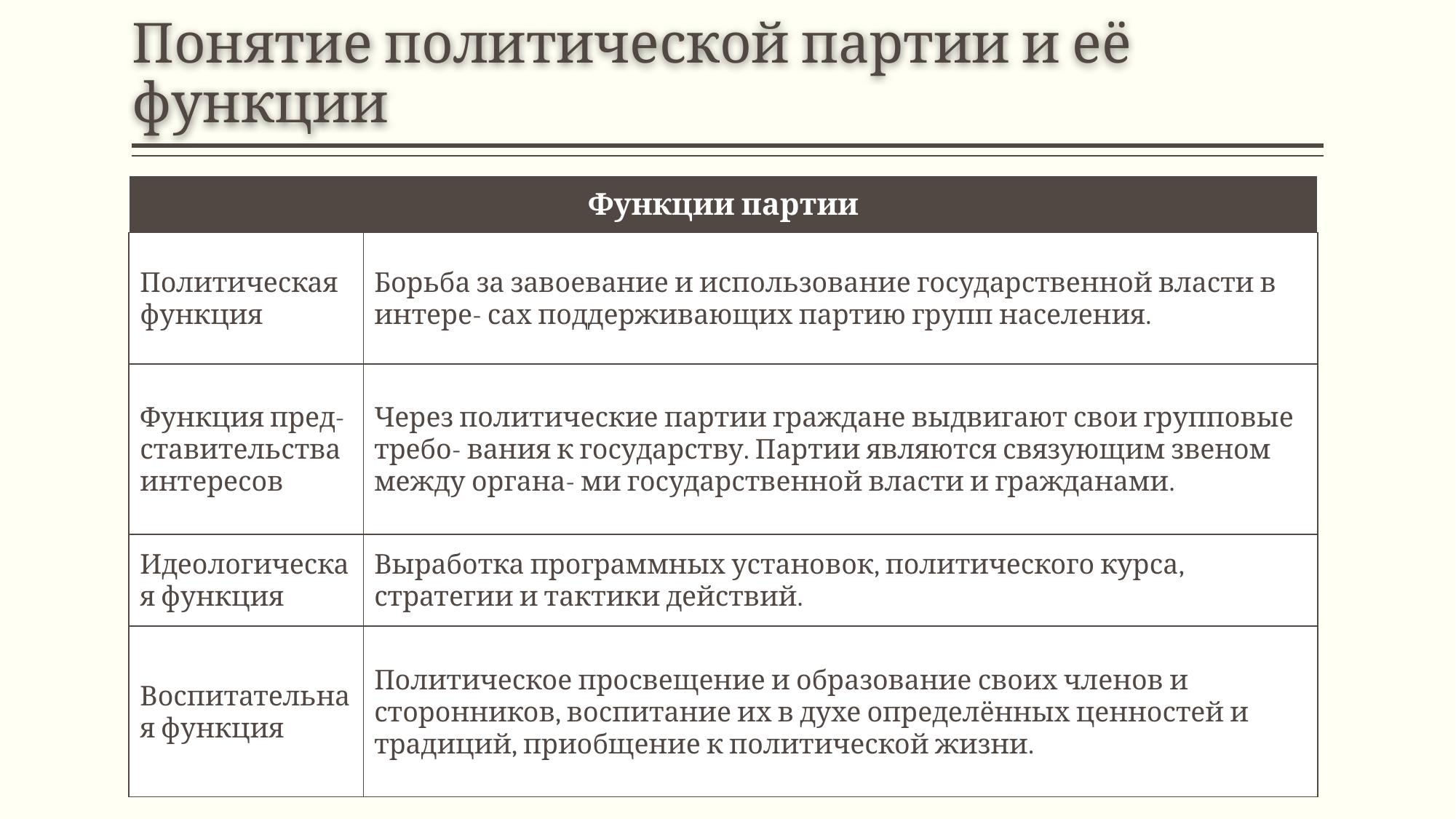

# Понятие политической партии и её функции
| Функции партии |  |
| --- | --- |
| Политическая функция | Борьба за завоевание и использование государственной власти в интере- сах поддерживающих партию групп населения. |
| Функция пред- ставительства интересов | Через политические партии граждане выдвигают свои групповые требо- вания к государству. Партии являются связующим звеном между органа- ми государственной власти и гражданами. |
| Идеологическая функция | Выработка программных установок, политического курса, стратегии и тактики действий. |
| Воспитательная функция | Политическое просвещение и образование своих членов и сторонников, воспитание их в духе определённых ценностей и традиций, приобщение к политической жизни. |